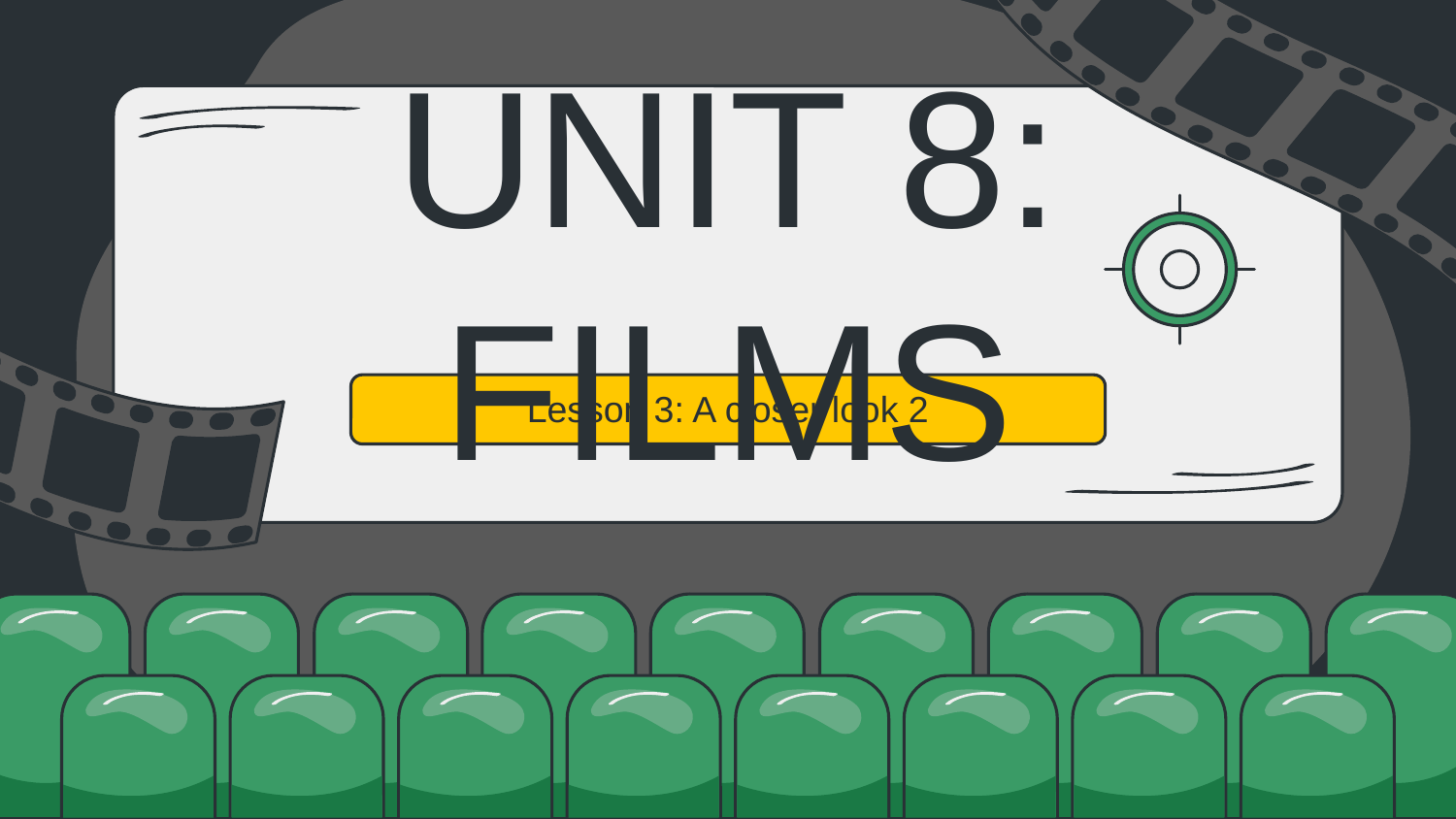

# UNIT 8: FILMS

Lesson 3: A closer look 2